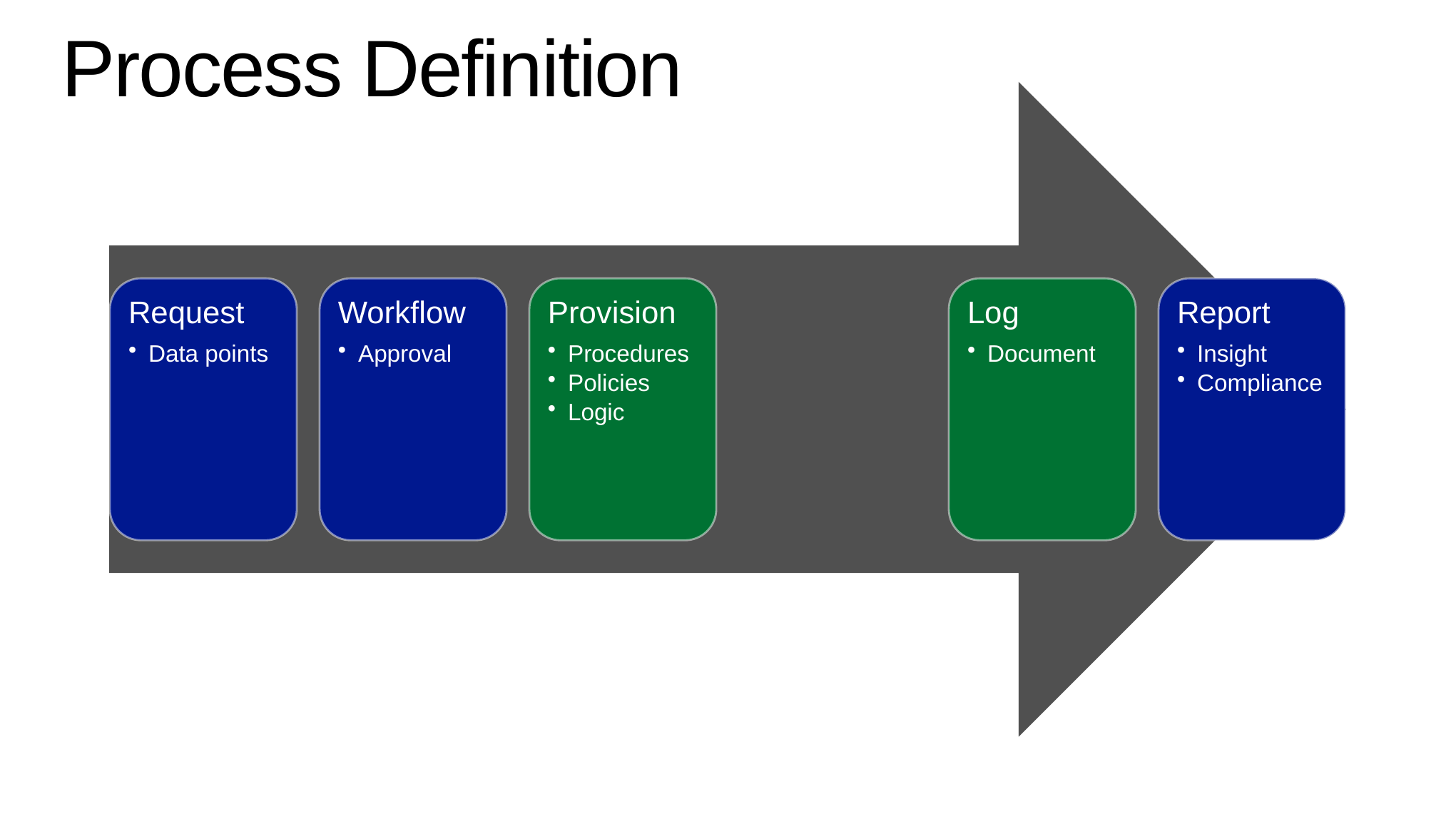

# Process Definition

Request
Data points
Workflow
Approval
Provision
Procedures
Policies
Logic
Log
Document
Report
Insight
Compliance